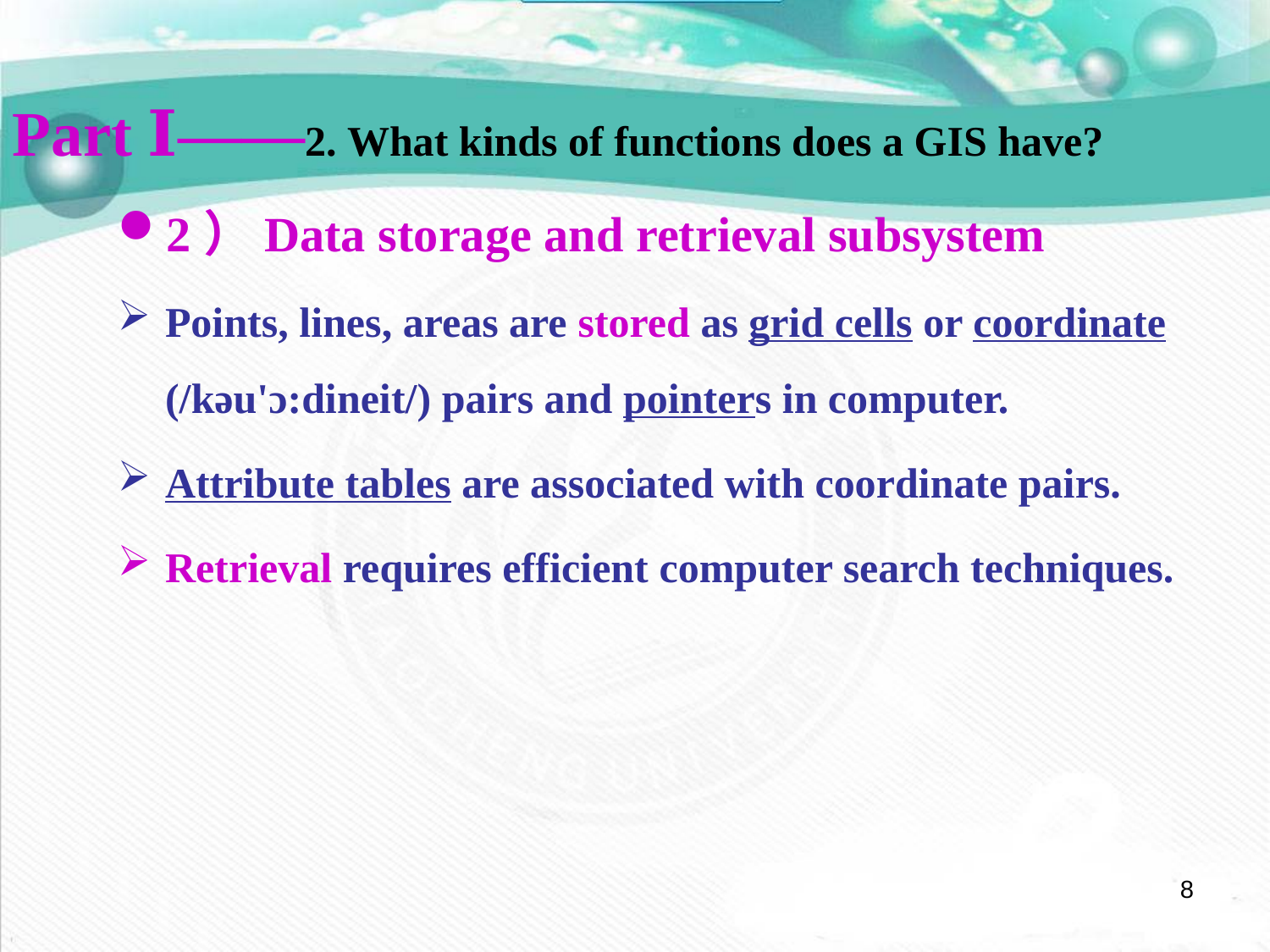

Part Ⅰ——2. What kinds of functions does a GIS have?
2）Data storage and retrieval subsystem
Points, lines, areas are stored as grid cells or coordinate (/kəu'ɔ:dineit/) pairs and pointers in computer.
Attribute tables are associated with coordinate pairs.
Retrieval requires efficient computer search techniques.
8